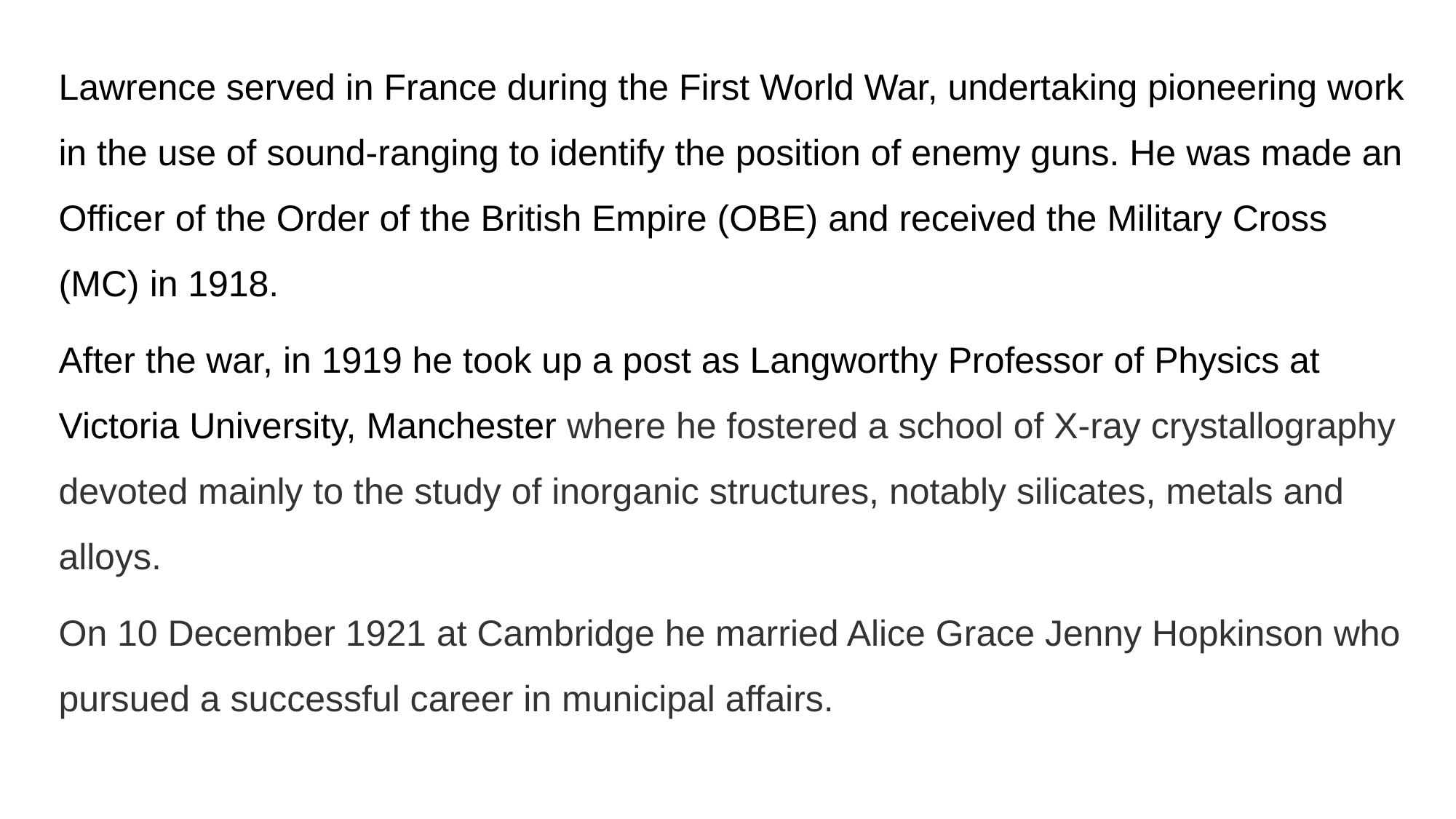

Lawrence served in France during the First World War, undertaking pioneering work in the use of sound-ranging to identify the position of enemy guns. He was made an Officer of the Order of the British Empire (OBE) and received the Military Cross (MC) in 1918.
After the war, in 1919 he took up a post as Langworthy Professor of Physics at Victoria University, Manchester where he fostered a school of X-ray crystallography devoted mainly to the study of inorganic structures, notably silicates, metals and alloys.
On 10 December 1921 at Cambridge he married Alice Grace Jenny Hopkinson who pursued a successful career in municipal affairs.